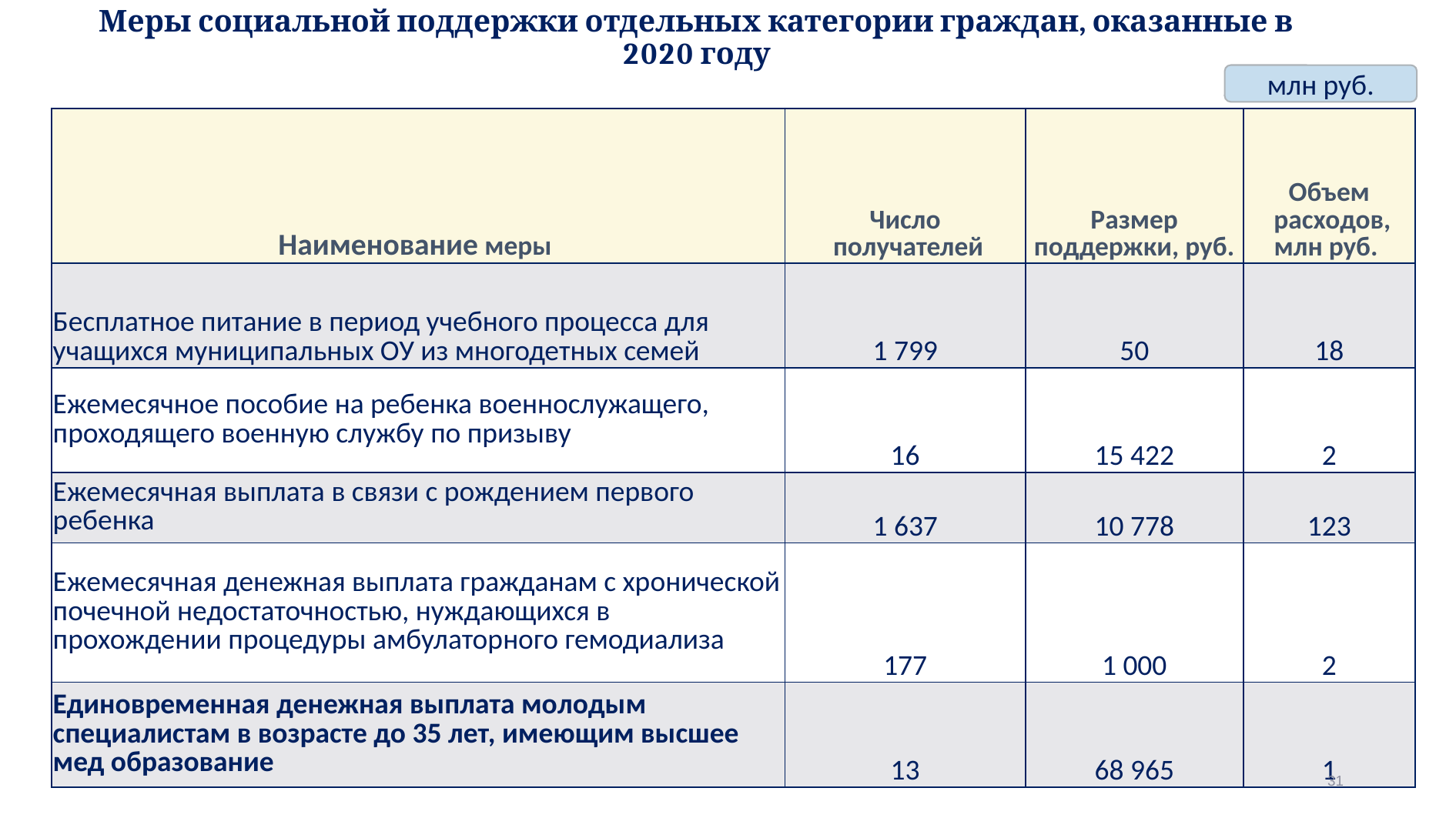

# Меры социальной поддержки отдельных категории граждан, оказанные в 2020 году
млн руб.
| Наименование меры | Число получателей | Размер поддержки, руб. | Объем расходов, млн руб. |
| --- | --- | --- | --- |
| Бесплатное питание в период учебного процесса для учащихся муниципальных ОУ из многодетных семей | 1 799 | 50 | 18 |
| Ежемесячное пособие на ребенка военнослужащего, проходящего военную службу по призыву | 16 | 15 422 | 2 |
| Ежемесячная выплата в связи с рождением первого ребенка | 1 637 | 10 778 | 123 |
| Ежемесячная денежная выплата гражданам с хронической почечной недостаточностью, нуждающихся в прохождении процедуры амбулаторного гемодиализа | 177 | 1 000 | 2 |
| Единовременная денежная выплата молодым специалистам в возрасте до 35 лет, имеющим высшее мед образование | 13 | 68 965 | 1 |
31